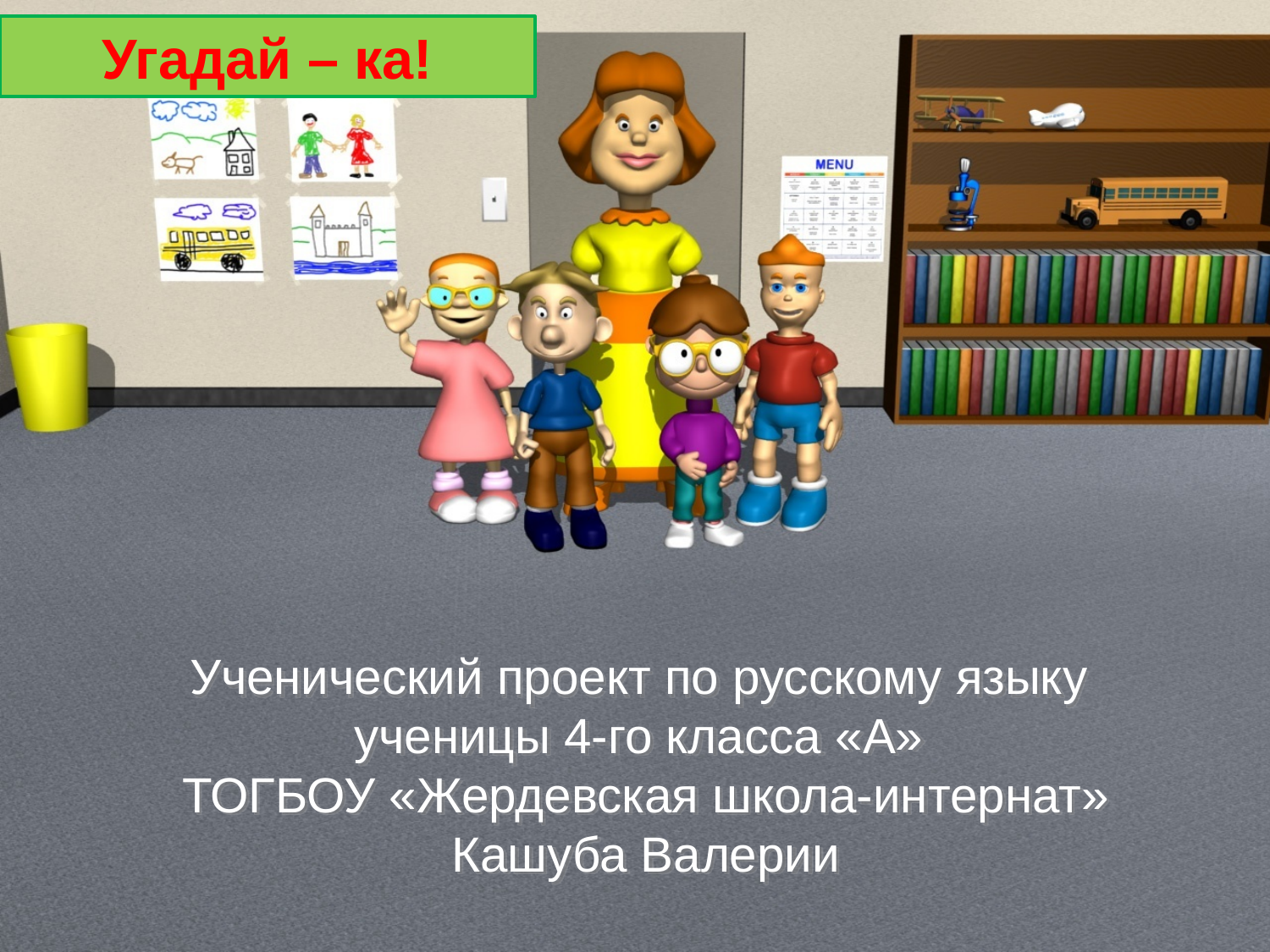

Угадай – ка!
# Ученический проект по русскому языку ученицы 4-го класса «А» ТОГБОУ «Жердевская школа-интернат» Кашуба Валерии